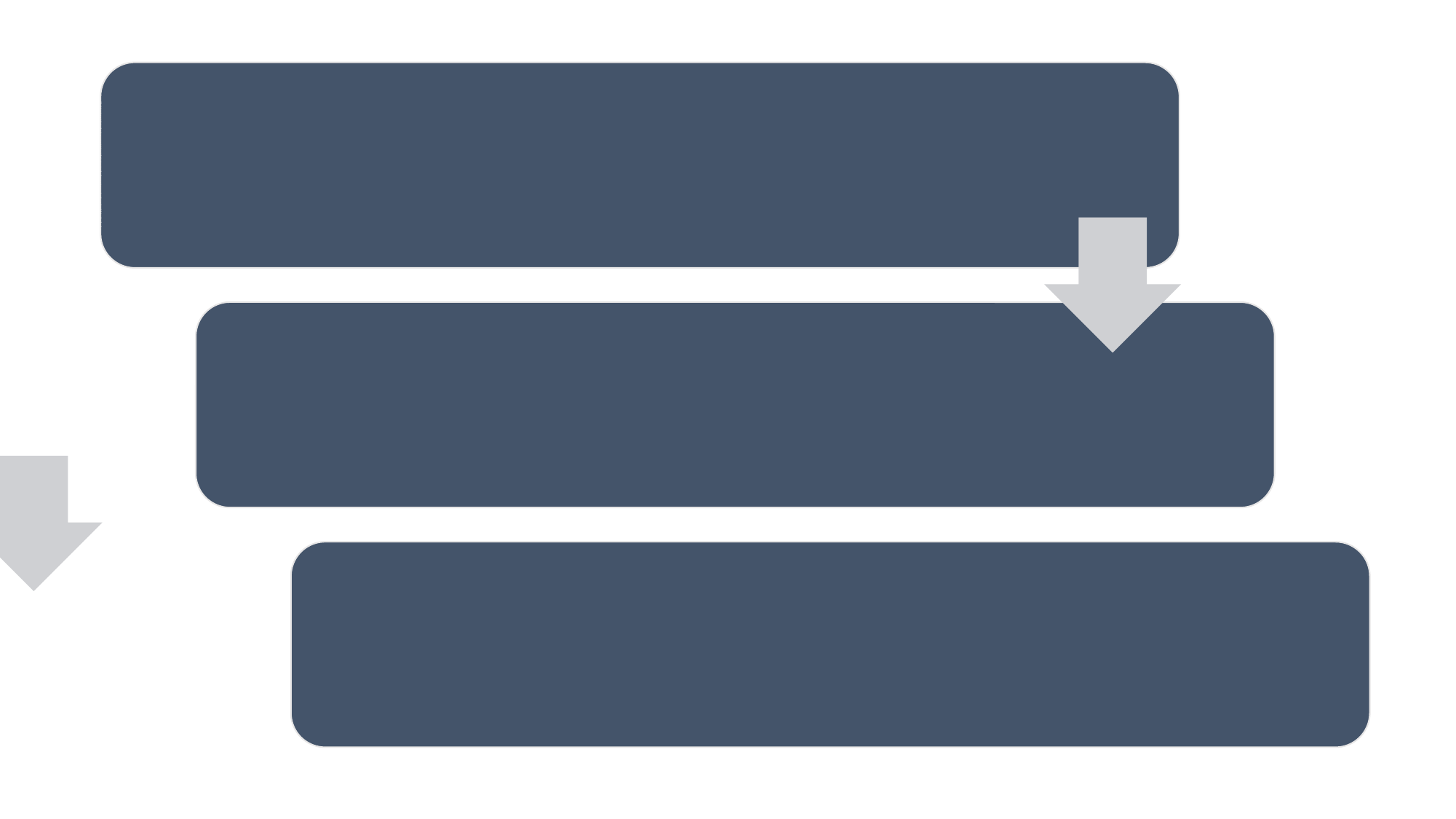

Эмпирикалық және теориялық білім мәселесінің ғылыми шешімі ғылымның гносеологиясының, әдіснамасының және логикасының маңызды мәселелерін әзірлеуге, соның ішінде зерттеудің эмпирикалық және теориялық деңгейлеріндегі ғылыми білім әдістерінің мәселелерін шешуге негіз болады.